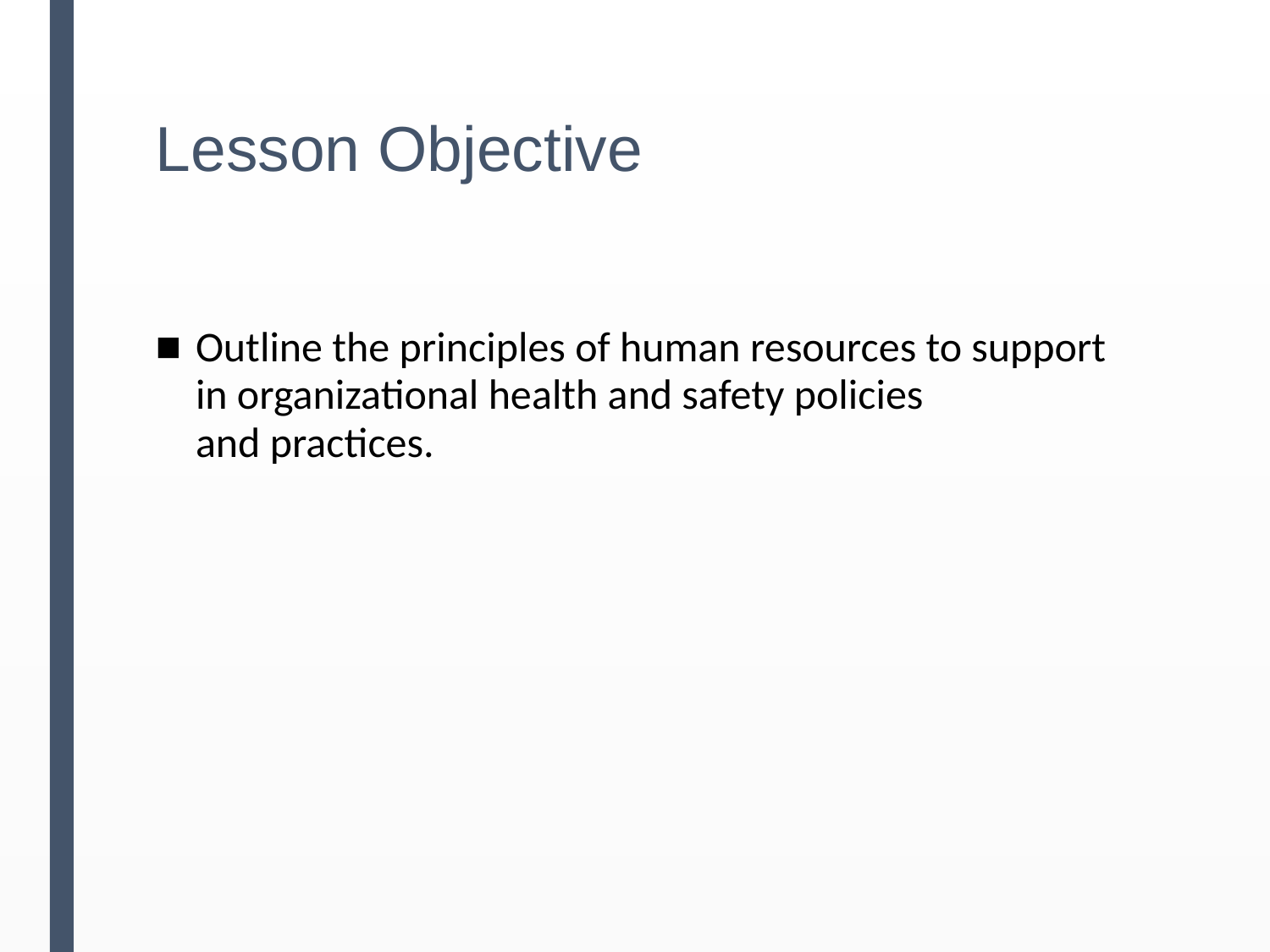

# Lesson Objective
Outline the principles of human resources to support in organizational health and safety policies and practices.